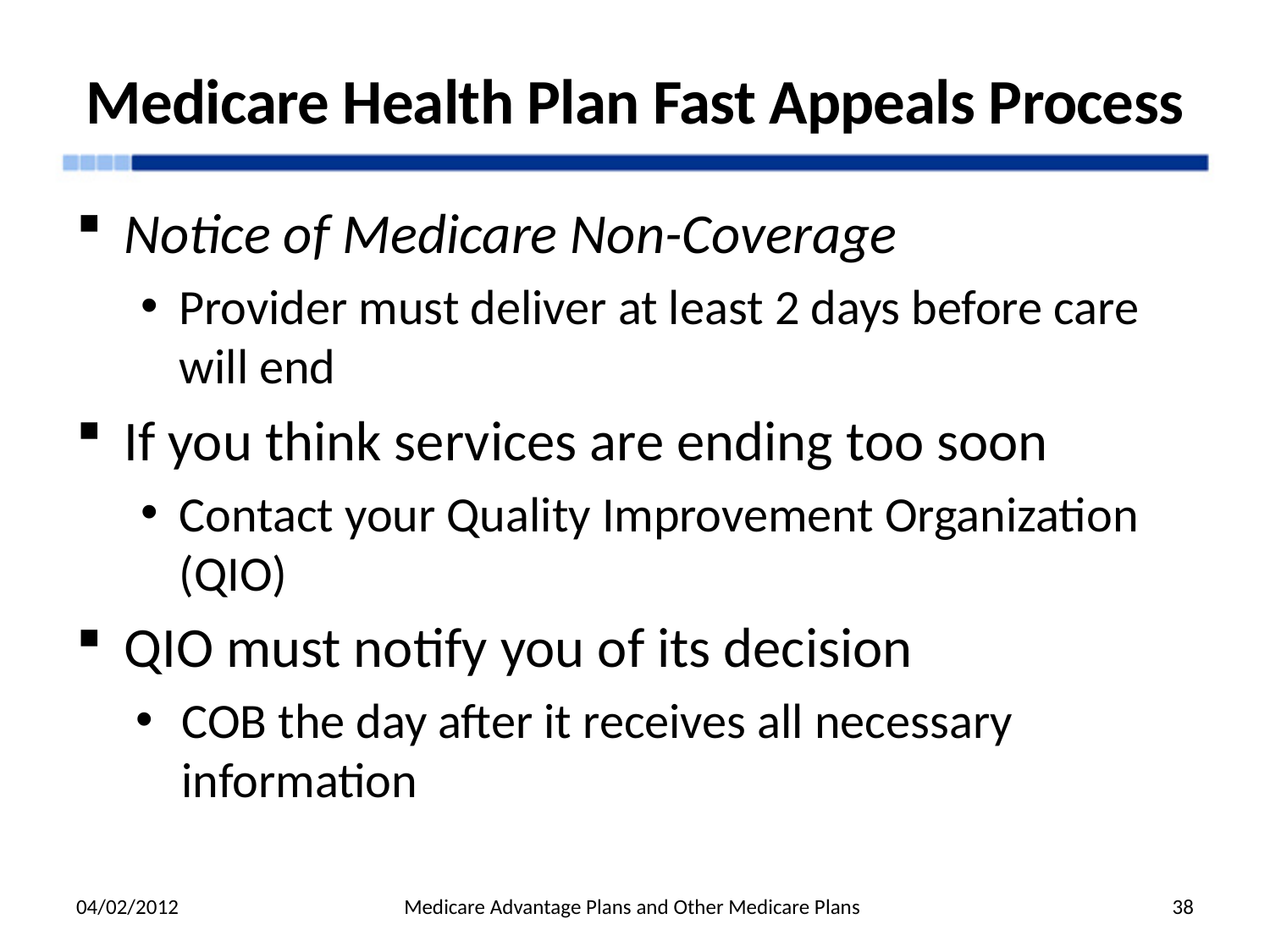

# Medicare Health Plan Fast Appeals Process
Notice of Medicare Non-Coverage
Provider must deliver at least 2 days before care
will end
If you think services are ending too soon
Contact your Quality Improvement Organization (QIO)
QIO must notify you of its decision
COB the day after it receives all necessary information

04/02/2012
Medicare Advantage Plans and Other Medicare Plans
38